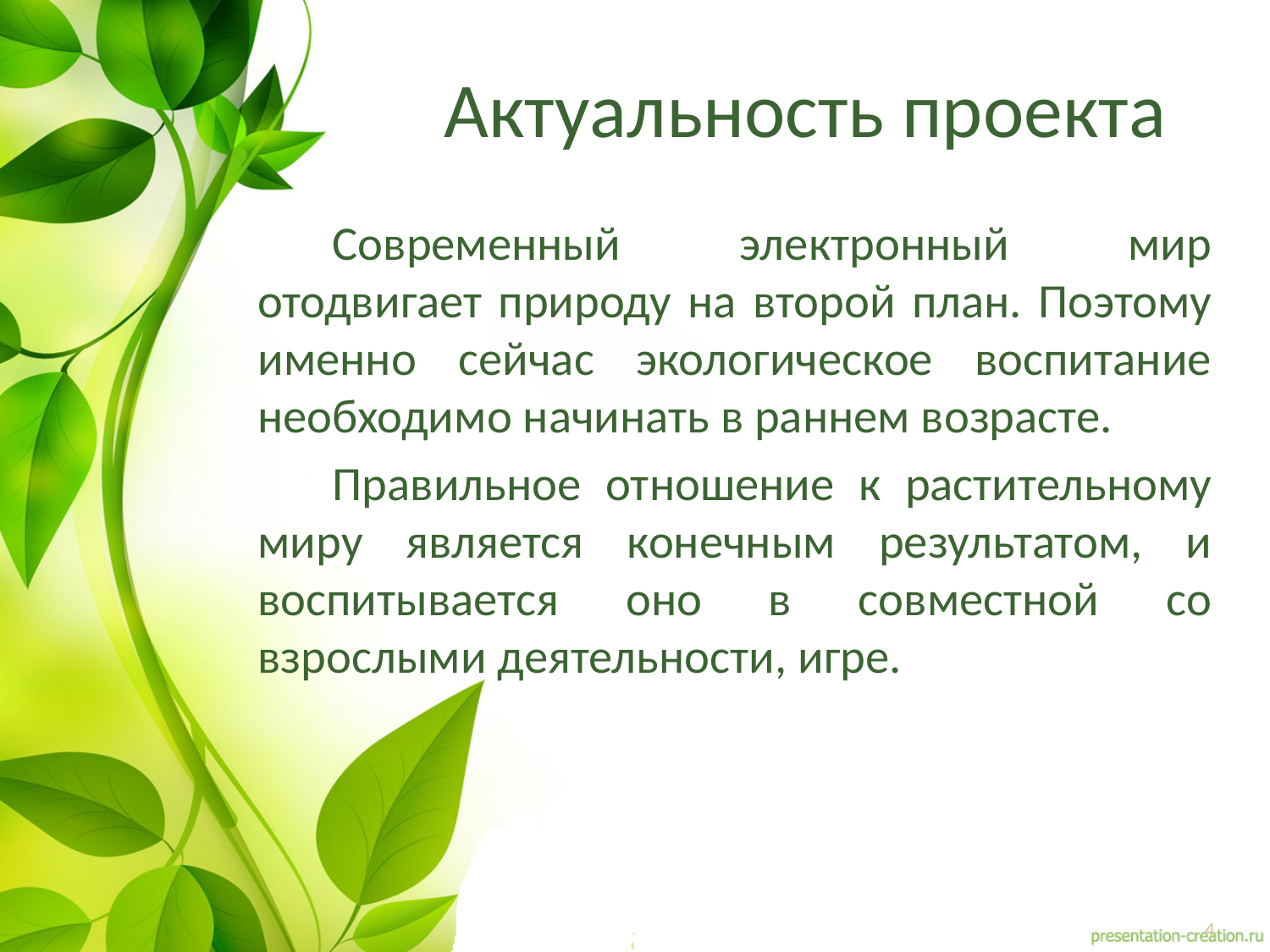

# Актуальность проекта
Современный электронный мир отодвигает природу на второй план. Поэтому именно сейчас экологическое воспитание необходимо начинать в раннем возрасте.
Правильное отношение к растительному миру является конечным результатом, и воспитывается оно в совместной со взрослыми деятельности, игре.